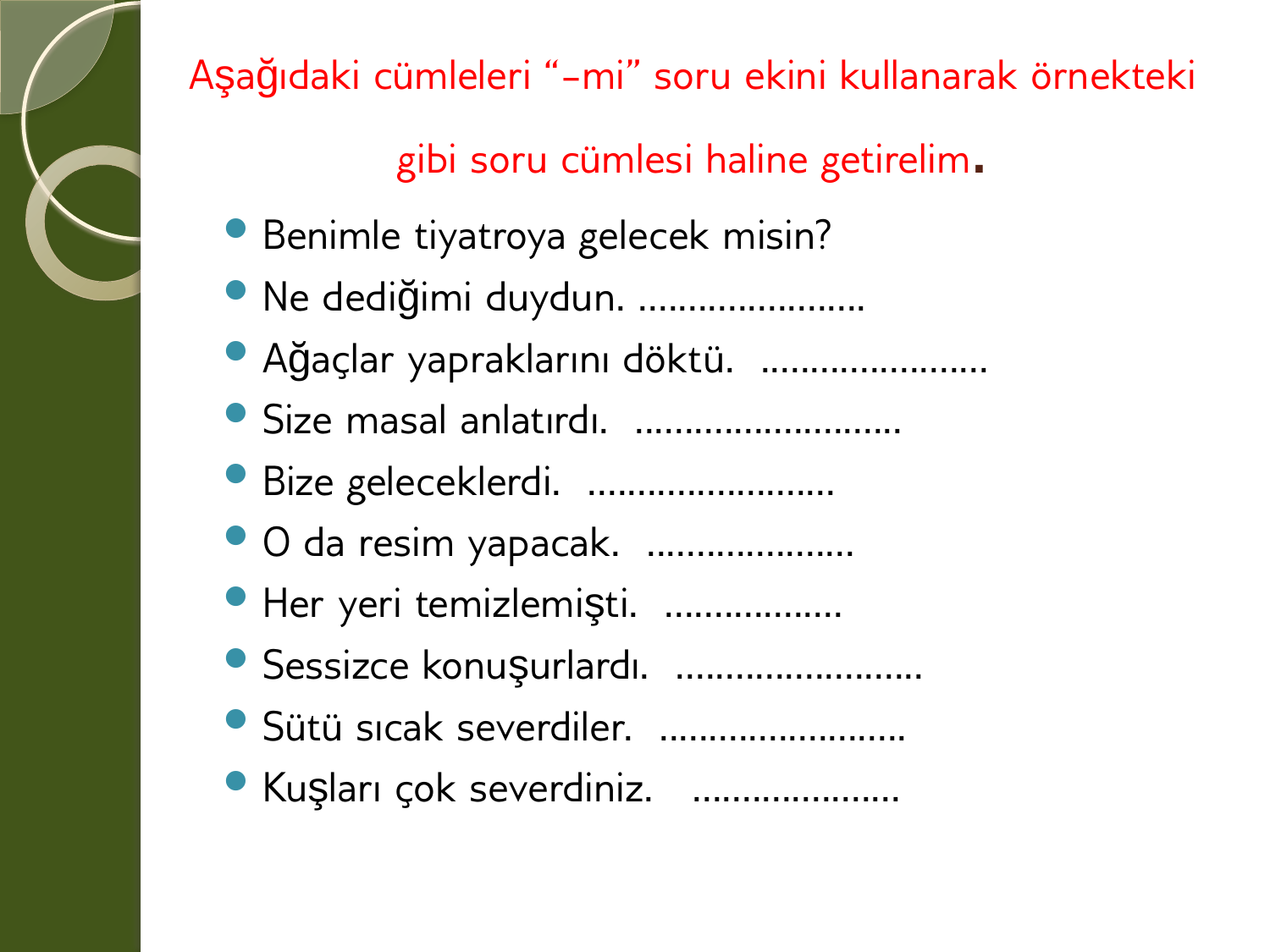

# Aşağıdaki cümleleri “–mi” soru ekini kullanarak örnekteki gibi soru cümlesi haline getirelim.
Benimle tiyatroya gelecek misin?
Ne dediğimi duydun. .......................
Ağaçlar yapraklarını döktü.  .......................
Size masal anlatırdı.  ...........................
Bize geleceklerdi.  .........................
O da resim yapacak.  .....................
Her yeri temizlemişti.  ..................
Sessizce konuşurlardı.  .........................
Sütü sıcak severdiler.  .........................
Kuşları çok severdiniz.   .....................